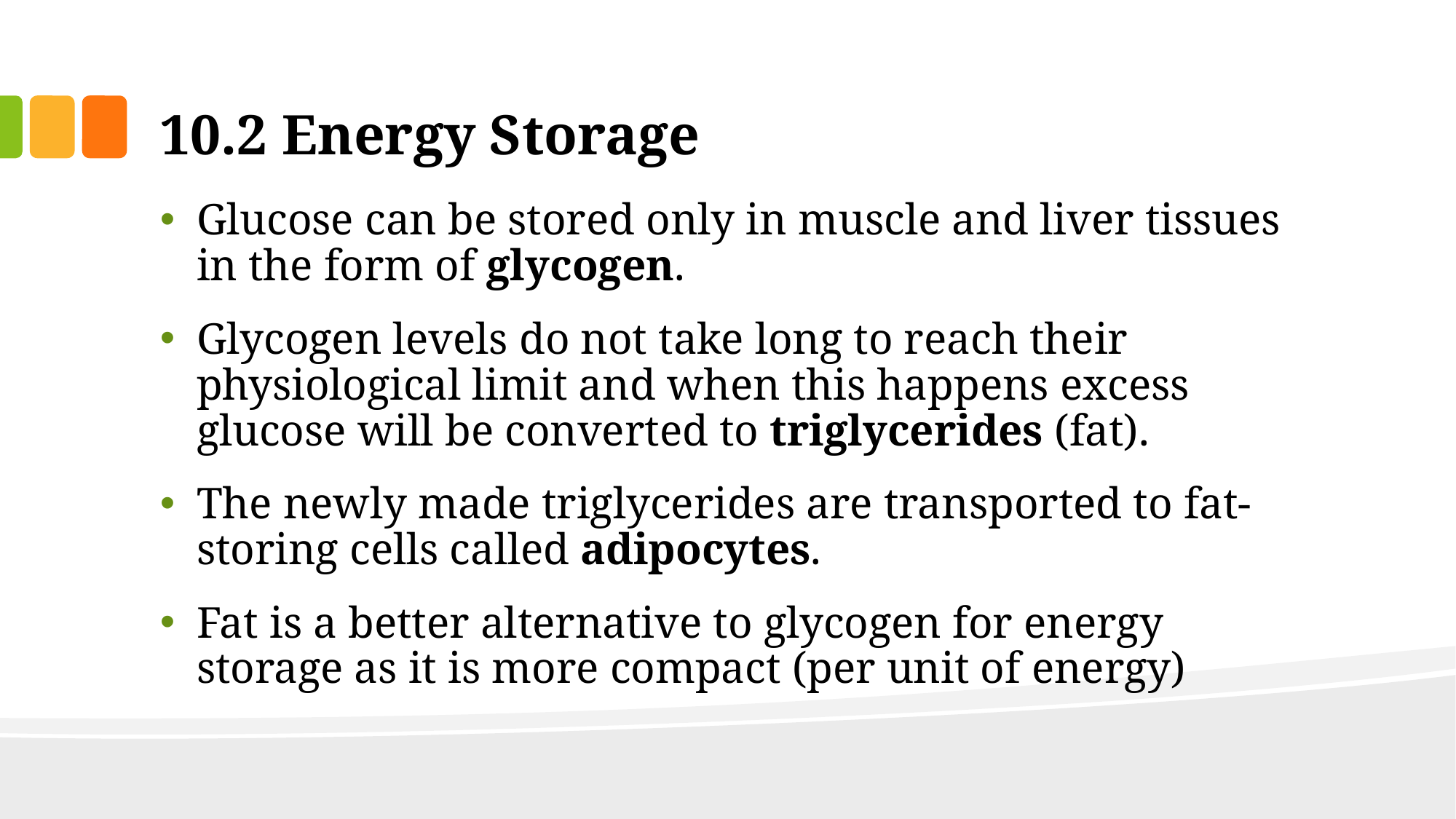

# 10.2 Energy Storage
Glucose can be stored only in muscle and liver tissues in the form of glycogen.
Glycogen levels do not take long to reach their physiological limit and when this happens excess glucose will be converted to triglycerides (fat).
The newly made triglycerides are transported to fat-storing cells called adipocytes.
Fat is a better alternative to glycogen for energy storage as it is more compact (per unit of energy)